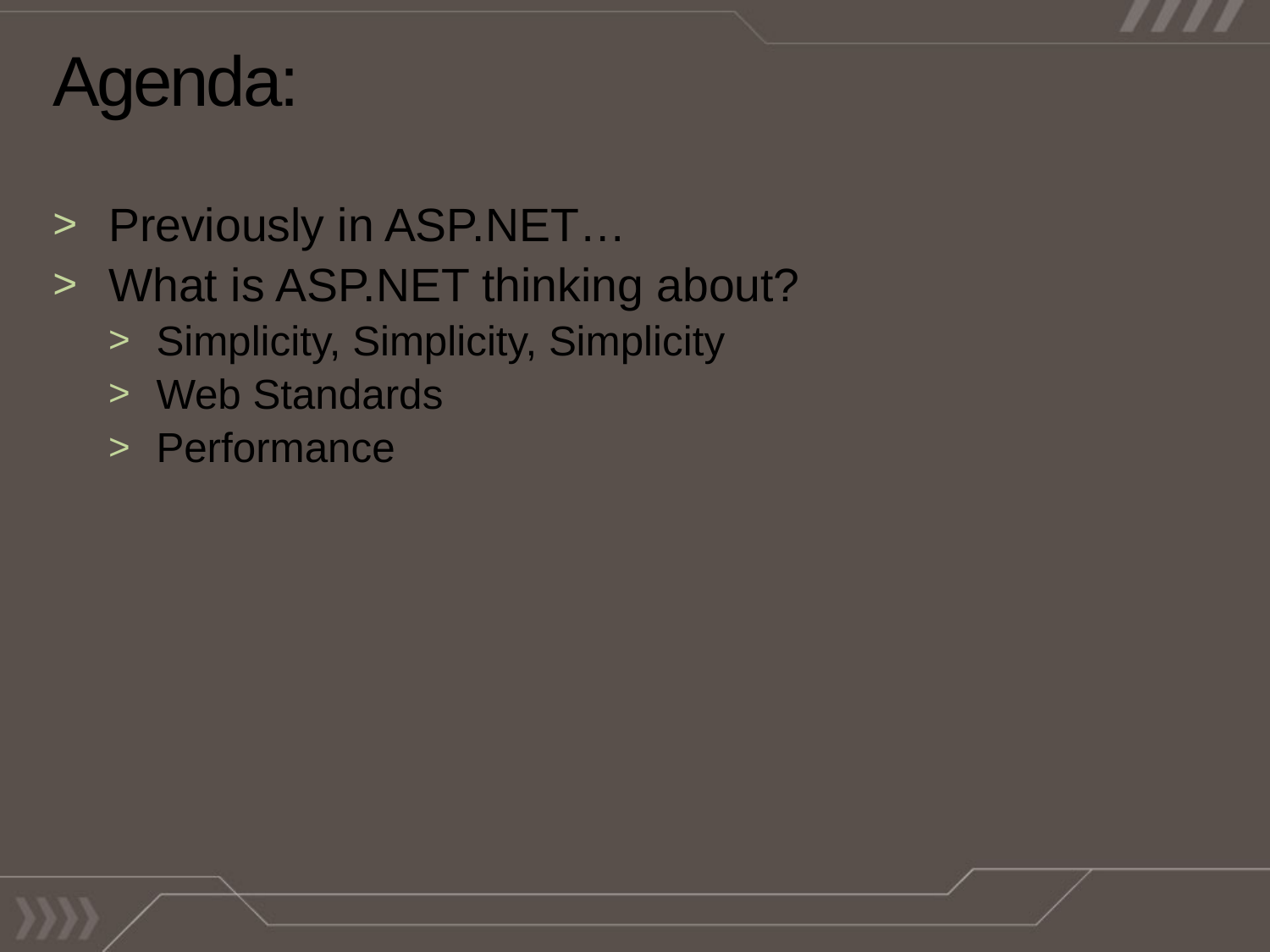

# Agenda:
Previously in ASP.NET…
What is ASP.NET thinking about?
Simplicity, Simplicity, Simplicity
Web Standards
Performance